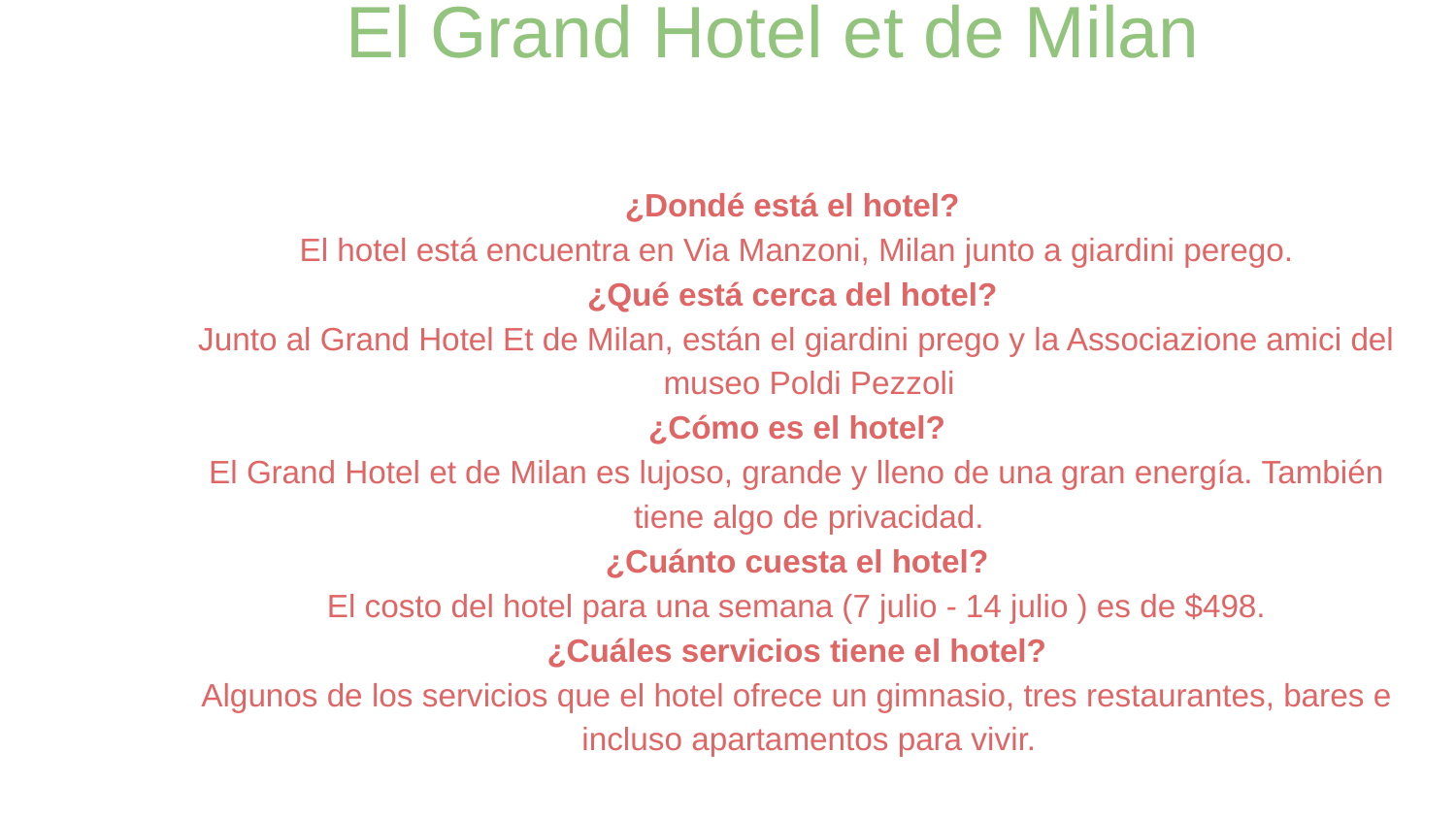

# El Grand Hotel et de Milan

¿Dondé está el hotel?
El hotel está encuentra en Via Manzoni, Milan junto a giardini perego.
¿Qué está cerca del hotel?
Junto al Grand Hotel Et de Milan, están el giardini prego y la Associazione amici del museo Poldi Pezzoli
¿Cómo es el hotel?
El Grand Hotel et de Milan es lujoso, grande y lleno de una gran energía. También tiene algo de privacidad.
¿Cuánto cuesta el hotel?
El costo del hotel para una semana (7 julio - 14 julio ) es de $498.
¿Cuáles servicios tiene el hotel?
Algunos de los servicios que el hotel ofrece un gimnasio, tres restaurantes, bares e incluso apartamentos para vivir.